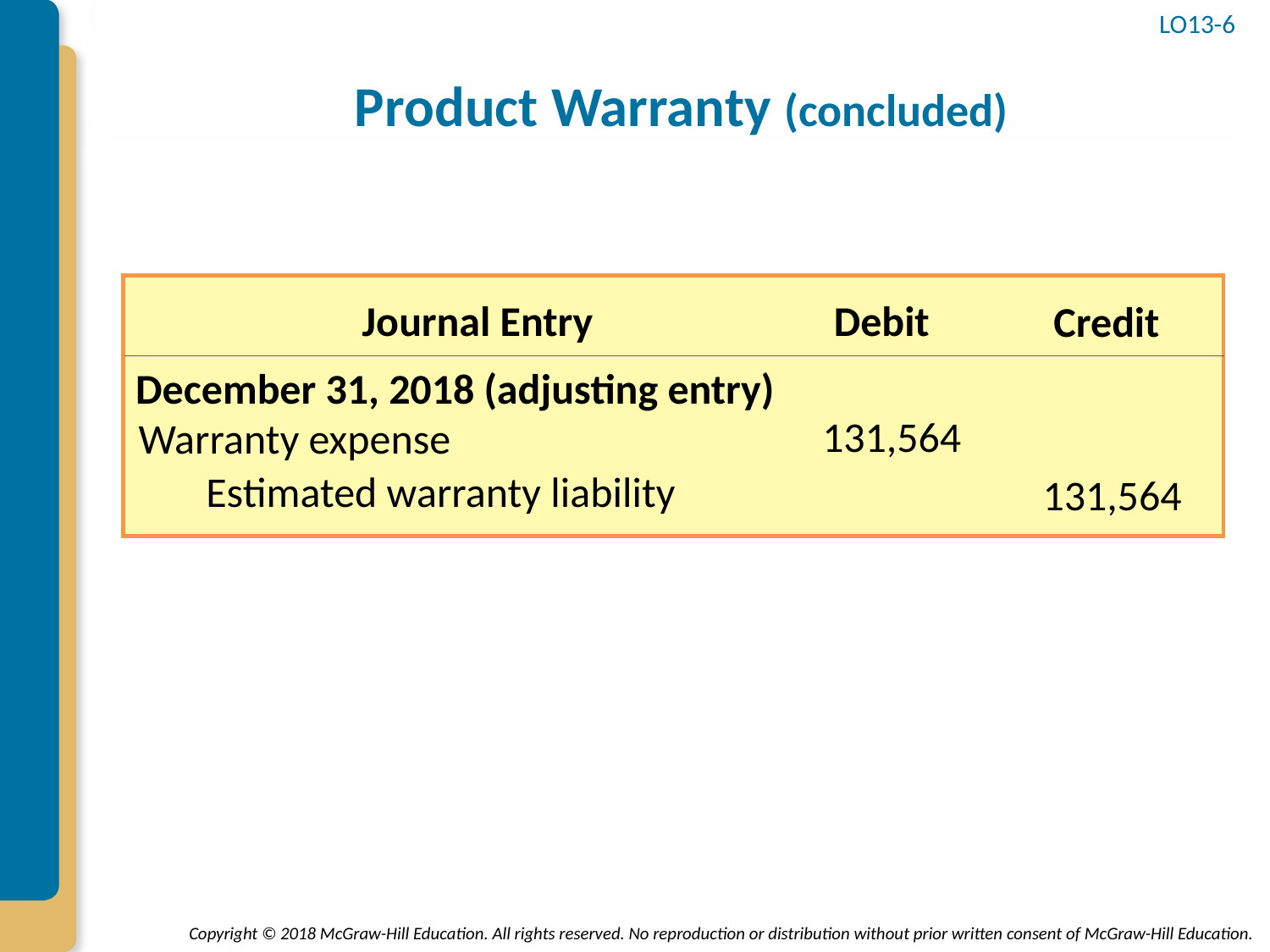

# Product Warranty (concluded)
LO13-6

Journal Entry
Debit
Credit
December 31, 2018 (adjusting entry)
131,564
Warranty expense
Estimated warranty liability
131,564